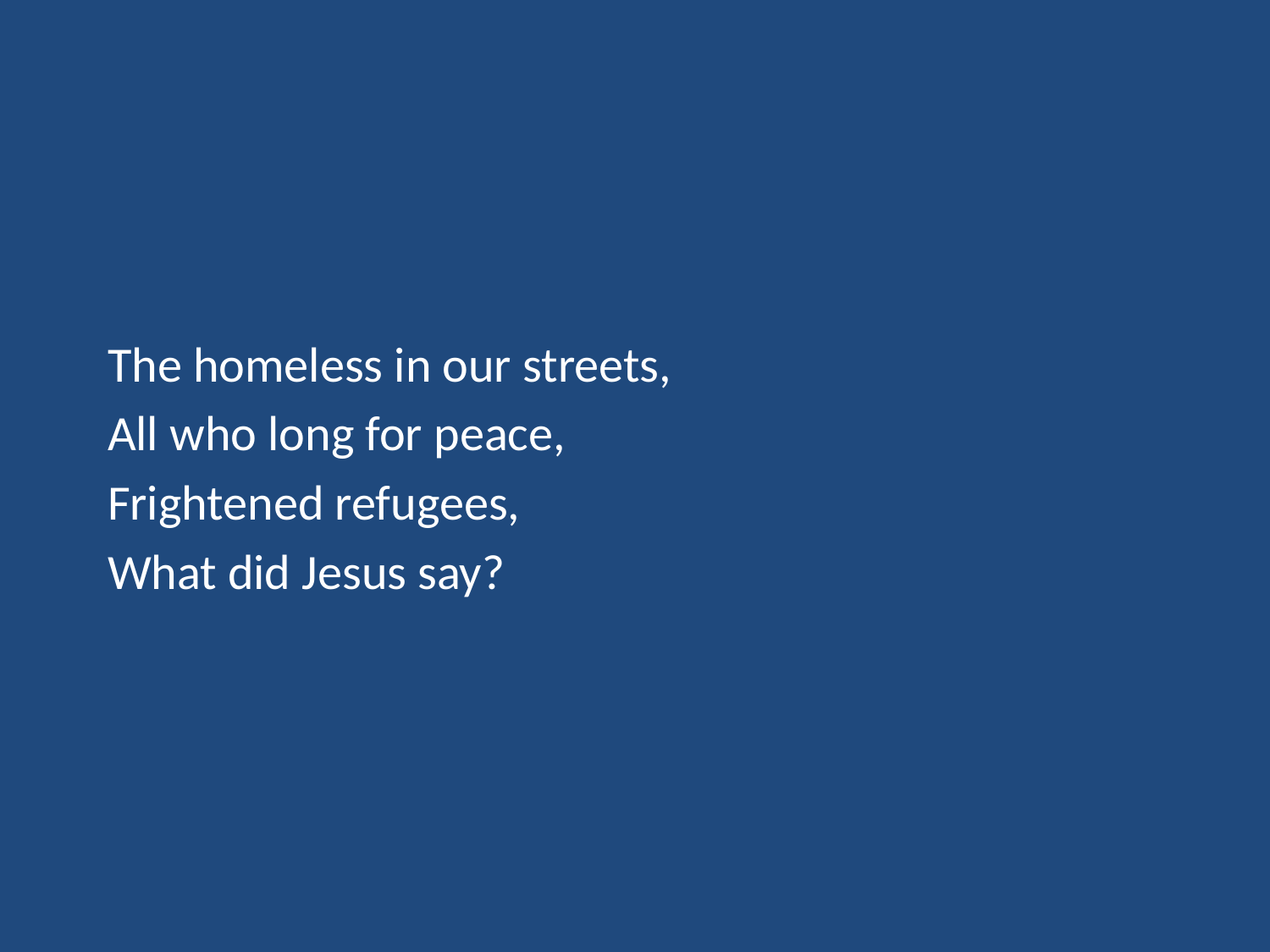

The homeless in our streets,
All who long for peace,
Frightened refugees,
What did Jesus say?